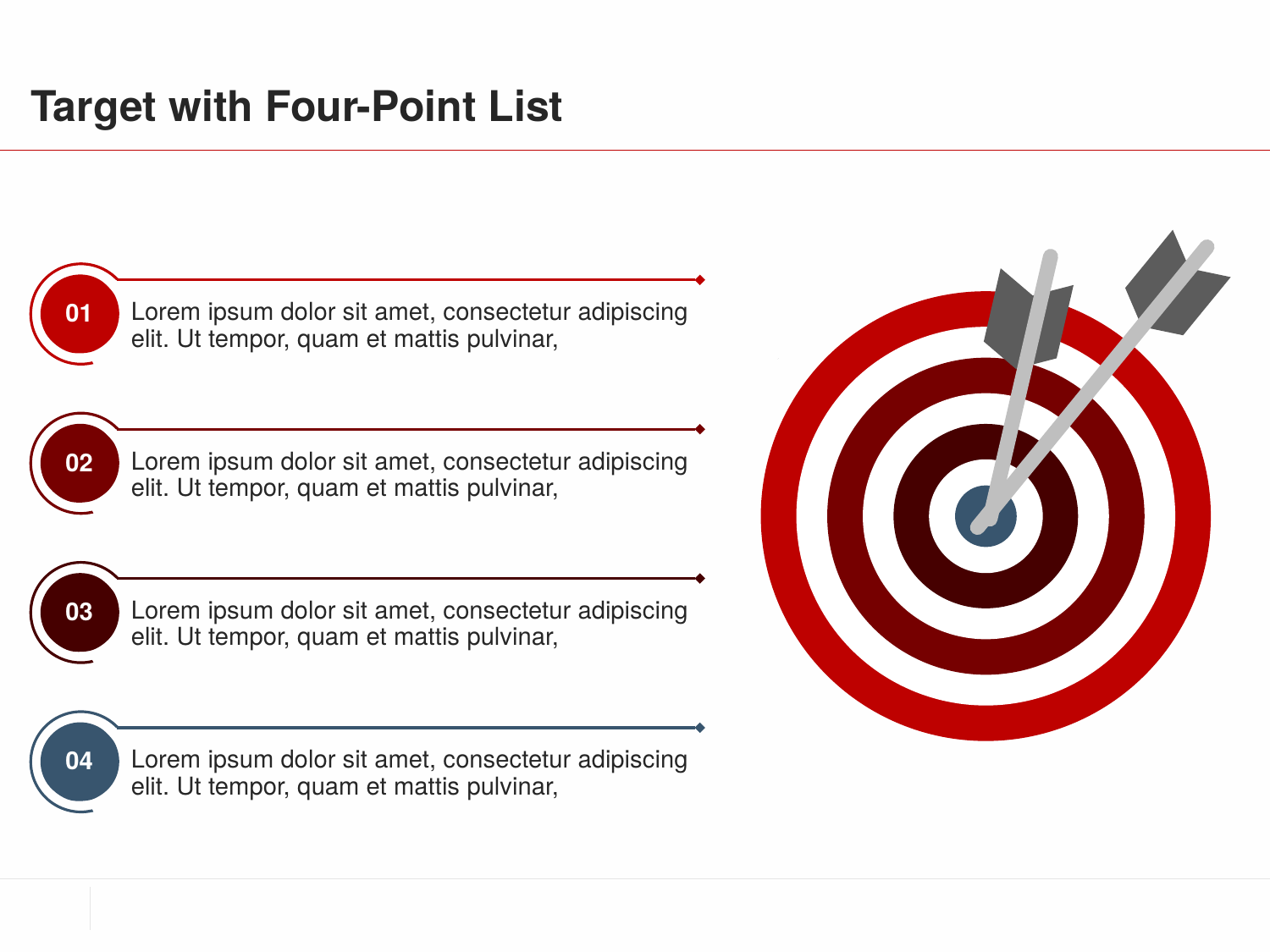

# Target with Four-Point List

01

Lorem ipsum dolor sit amet, consectetur adipiscing elit. Ut tempor, quam et mattis pulvinar,

02

Lorem ipsum dolor sit amet, consectetur adipiscing elit. Ut tempor, quam et mattis pulvinar,

03

Lorem ipsum dolor sit amet, consectetur adipiscing elit. Ut tempor, quam et mattis pulvinar,

04

Lorem ipsum dolor sit amet, consectetur adipiscing elit. Ut tempor, quam et mattis pulvinar,